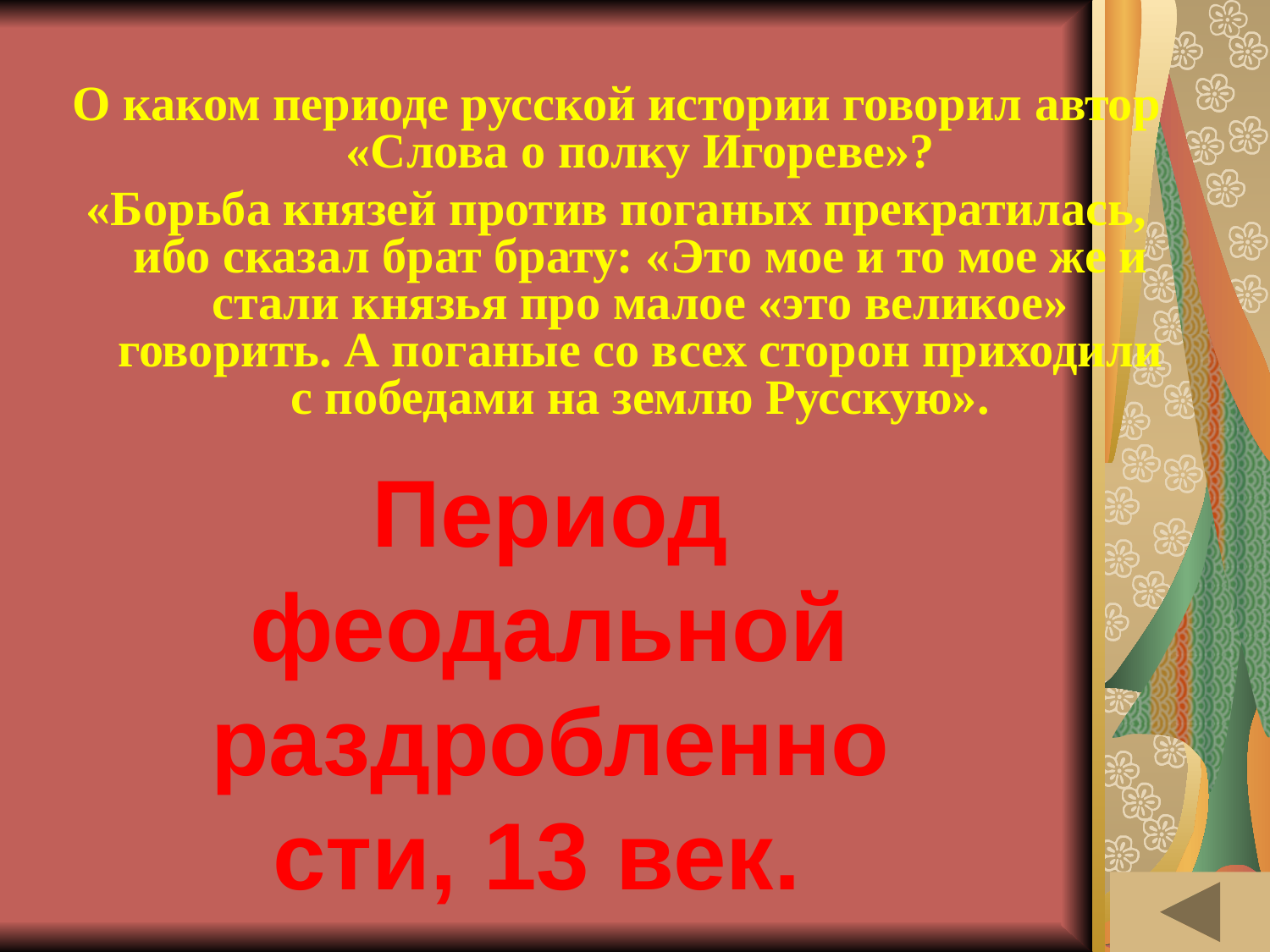

# ОДЕЖДА В РАЗНЫЕ ВРЕМЁНА (20)
О каком периоде русской истории говорил автор «Слова о полку Игореве»?
«Борьба князей против поганых прекратилась, ибо сказал брат брату: «Это мое и то мое же и стали князья про малое «это великое» говорить. А поганые со всех сторон приходили с победами на землю Русскую».
Период феодальной раздробленности, 13 век.